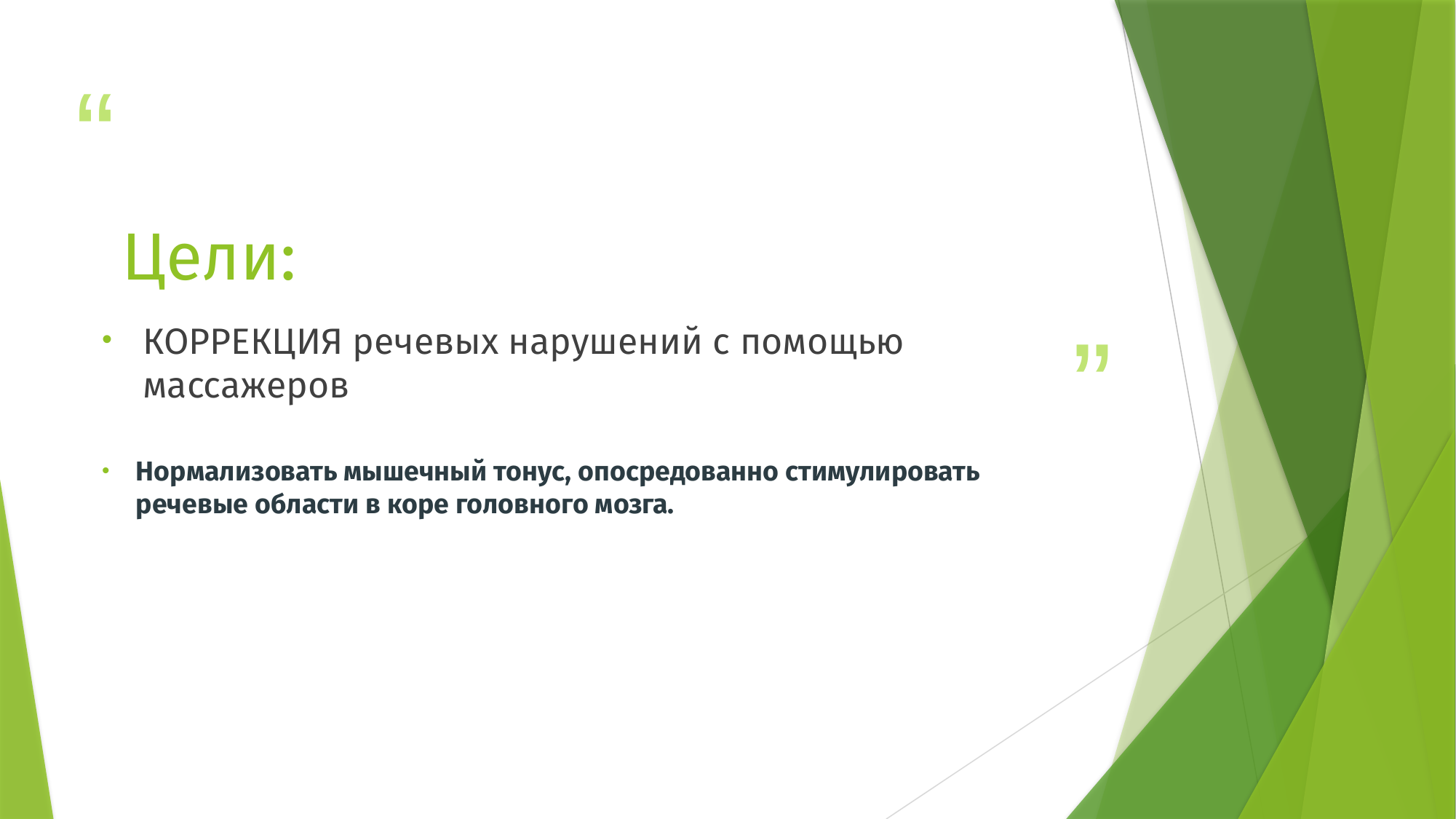

# Цели:
КОРРЕКЦИЯ речевых нарушений с помощью массажеров
Нормализовать мышечный тонус, опосредованно стимулировать речевые области в коре головного мозга.